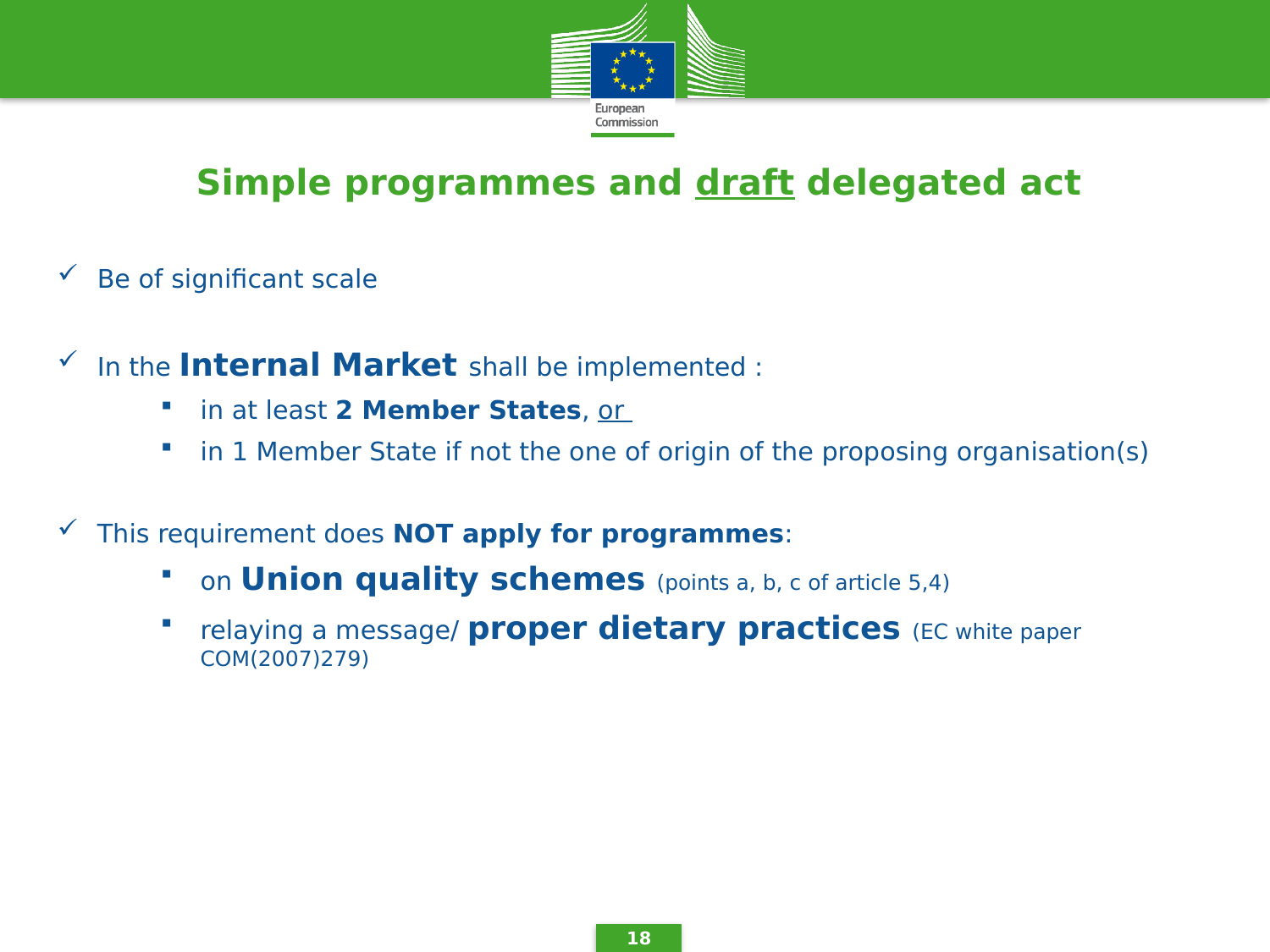

# Simple programmes and draft delegated act

Be of significant scale

In the Internal Market shall be implemented :
in at least 2 Member States, or
in 1 Member State if not the one of origin of the proposing organisation(s)

This requirement does NOT apply for programmes:
on Union quality schemes (points a, b, c of article 5,4)
relaying a message/ proper dietary practices (EC white paper COM(2007)279)

18